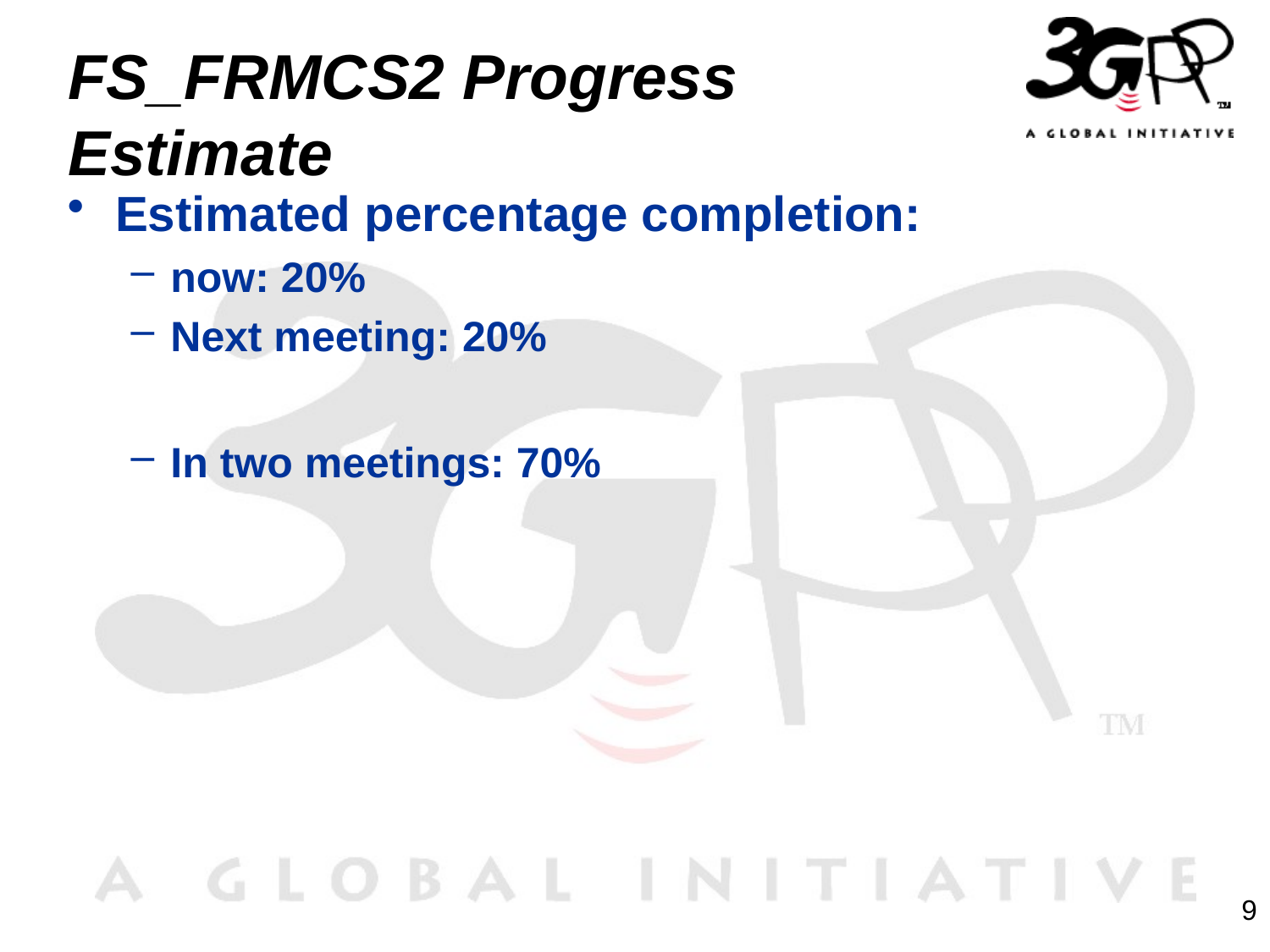

# FS_FRMCS2 Progress Estimate
Estimated percentage completion:
now: 20%
Next meeting: 20%

In two meetings: 70%
9